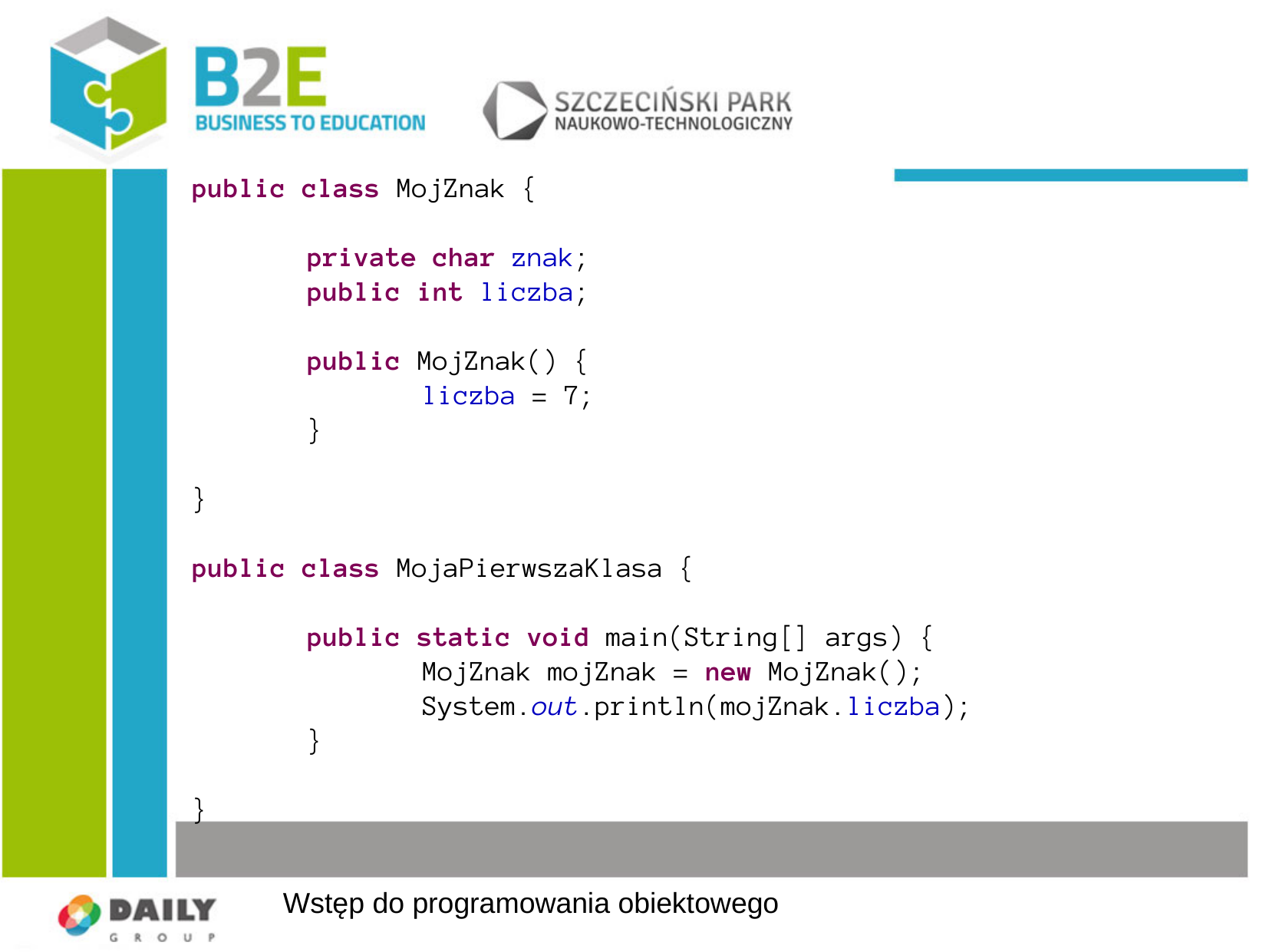

public class MojZnak {

	private char znak;
	public int liczba;

	public MojZnak() {
		liczba = 7;
	}

}

public class MojaPierwszaKlasa {

	public static void main(String[] args) {
		MojZnak mojZnak = new MojZnak();
		System.out.println(mojZnak.liczba);
	}

}
Wstęp do programowania obiektowego